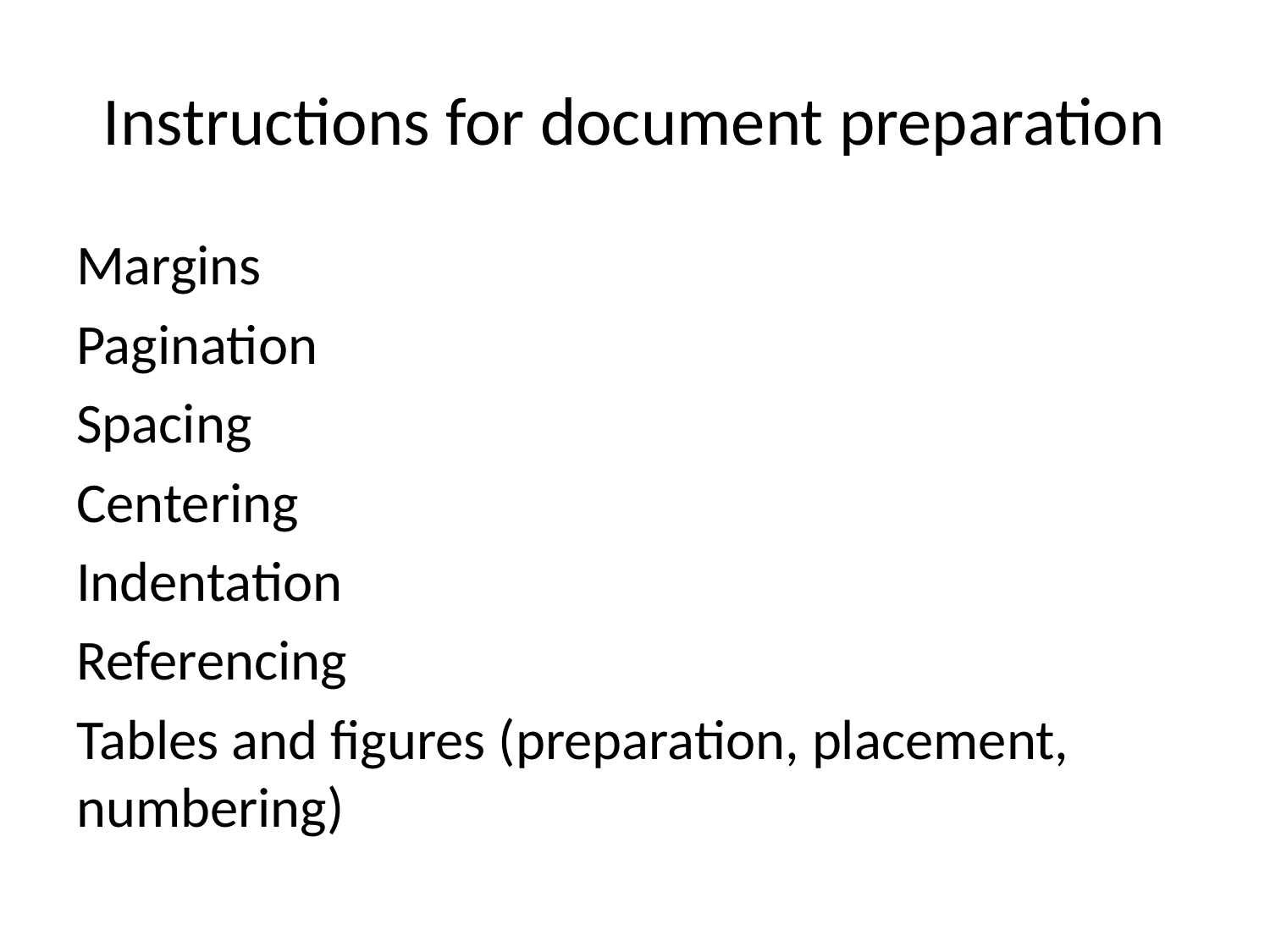

# Instructions for document preparation
Margins
Pagination
Spacing
Centering
Indentation
Referencing
Tables and figures (preparation, placement, numbering)